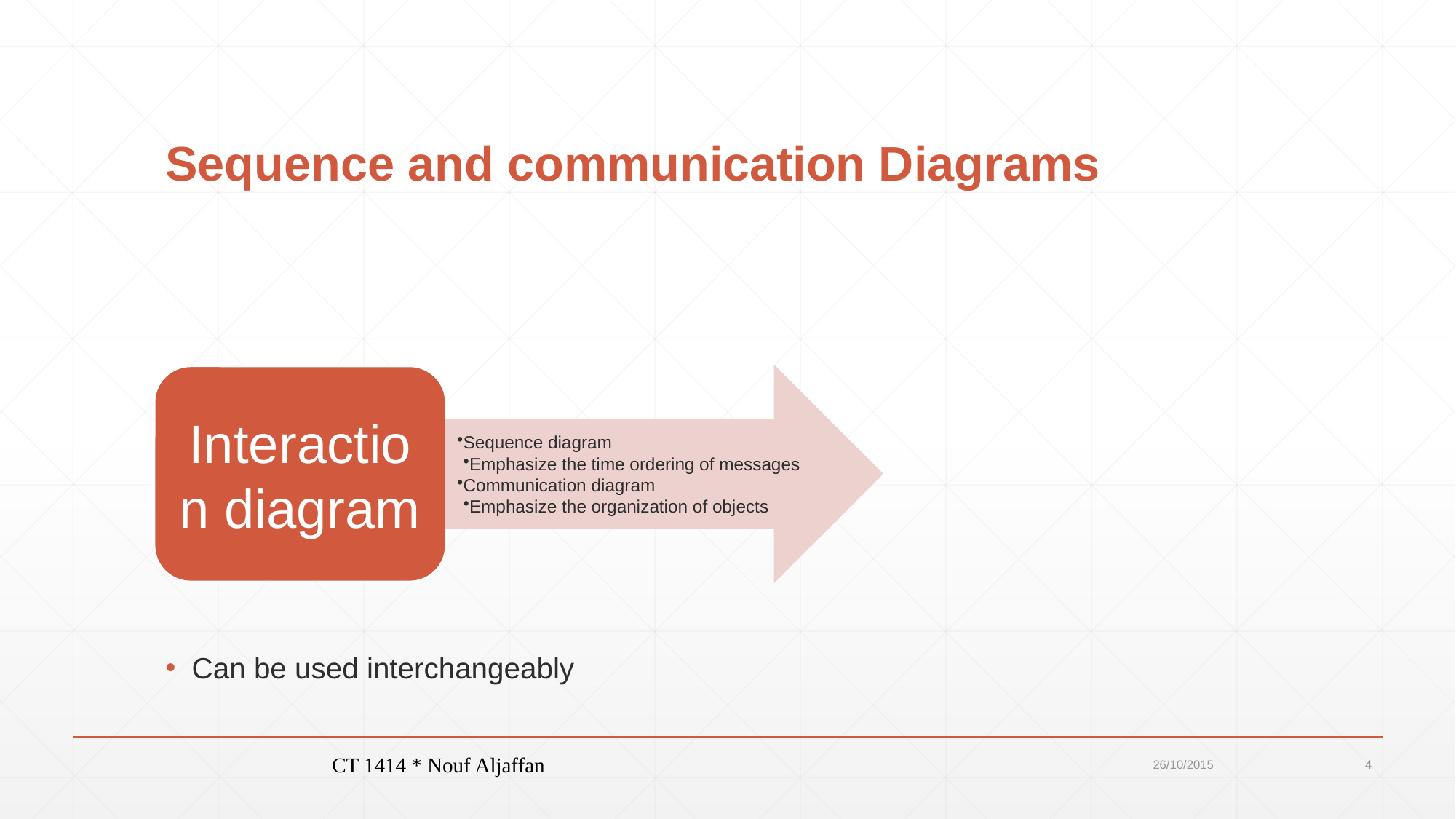

# Sequence and communication Diagrams

Can be used interchangeably
Interaction diagram
Sequence diagram
Communication diagram
Emphasize the time ordering of messages
Emphasize the organization of objects
CT 1414 * Nouf Aljaffan
26/10/2015
4